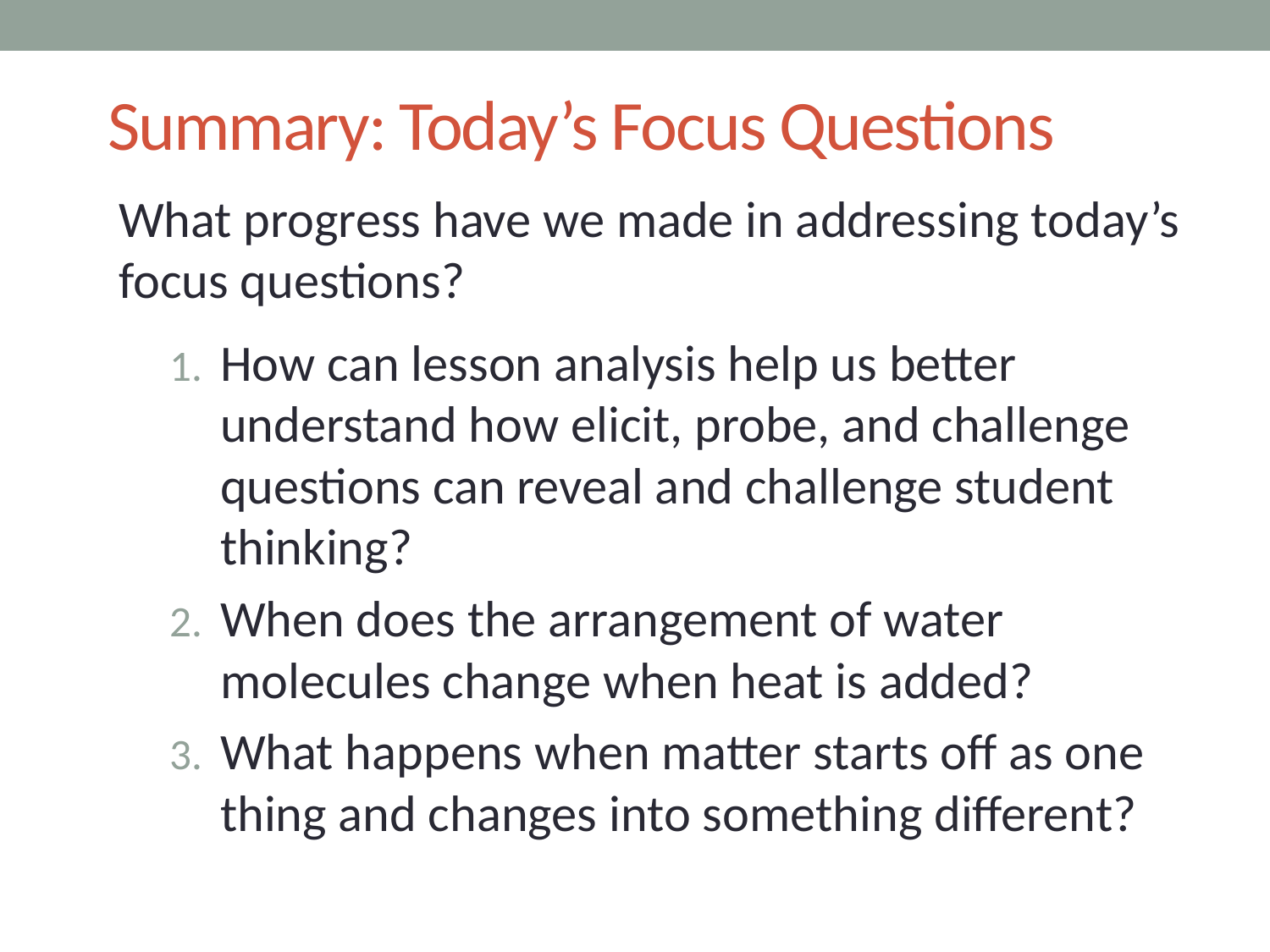

# Summary: Today’s Focus Questions
What progress have we made in addressing today’s focus questions?
How can lesson analysis help us better understand how elicit, probe, and challenge questions can reveal and challenge student thinking?
When does the arrangement of water molecules change when heat is added?
What happens when matter starts off as one thing and changes into something different?